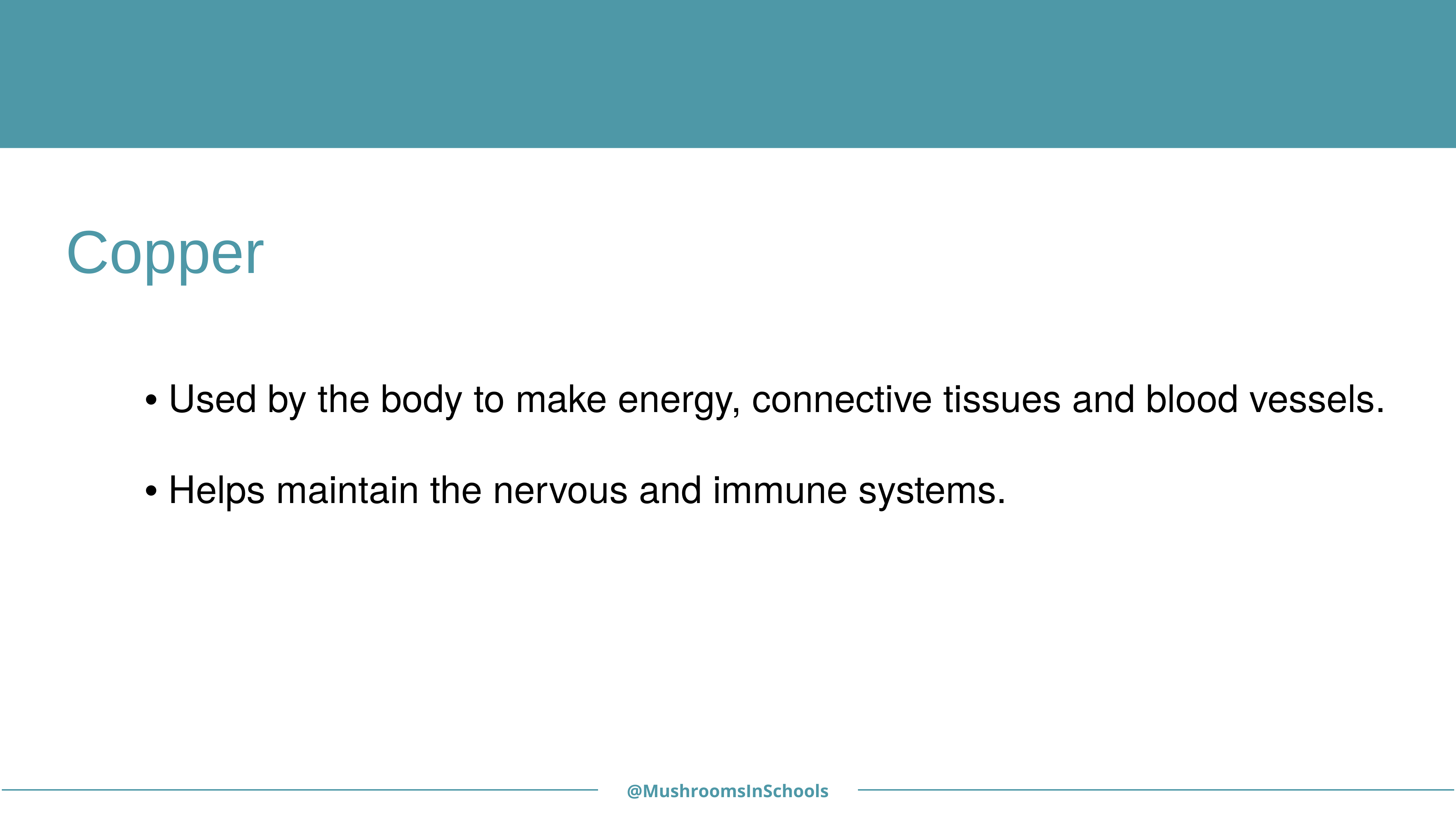

Copper
• Used by the body to make energy, connective tissues and blood vessels.

• Helps maintain the nervous and immune systems.
@MushroomsInSchools